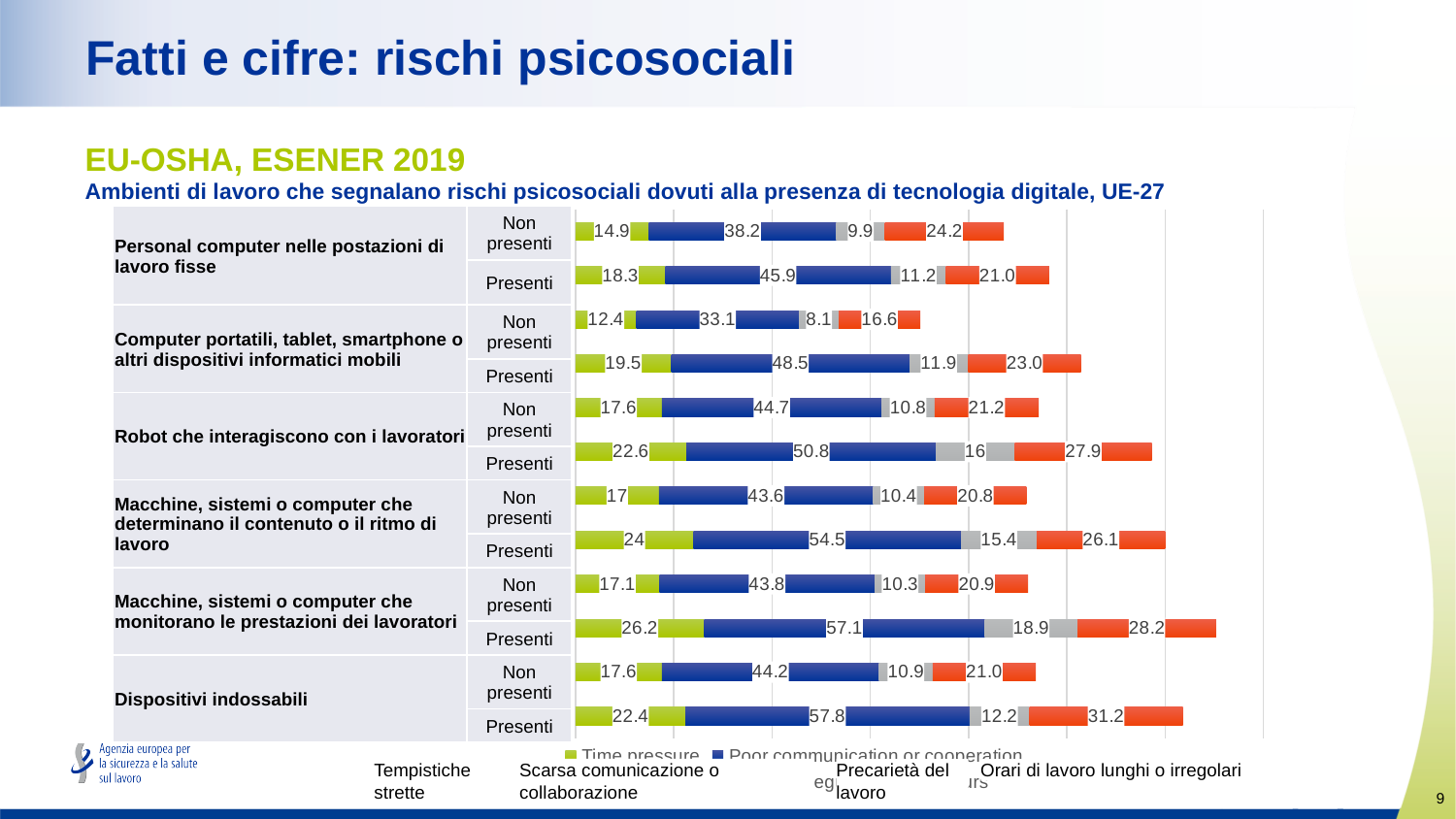

Fatti e cifre: rischi psicosociali
EU-OSHA, ESENER 2019
Ambienti di lavoro che segnalano rischi psicosociali dovuti alla presenza di tecnologia digitale, UE-27

### Chart

| Category | Time pressure | Poor communication or cooperation | Job insecurity | Long or irregular working hours |
|---|---|---|---|---|
| Not present | 14.9 | 38.2 | 9.9 | 24.2 |
| Present | 18.3 | 45.9 | 11.2 | 21.0 |
| Not present | 12.4 | 33.1 | 8.1 | 16.6 |
| Present | 19.5 | 48.5 | 11.9 | 23.0 |
| Not present | 17.6 | 44.7 | 10.8 | 21.2 |
| Present | 22.6 | 50.8 | 16.0 | 27.9 |
| Not present | 17.0 | 43.6 | 10.4 | 20.8 |
| Present | 24.0 | 54.5 | 15.4 | 26.1 |
| Not present | 17.1 | 43.8 | 10.3 | 20.9 |
| Present | 26.2 | 57.1 | 18.9 | 28.2 |
| Not present | 17.6 | 44.2 | 10.9 | 21.0 |
| Present | 22.4 | 57.8 | 12.2 | 31.2 |
| Personal computer nelle postazioni di lavoro fisse | Non presenti |
| --- | --- |
|  | Presenti |
| Computer portatili, tablet, smartphone o altri dispositivi informatici mobili | Non presenti |
|  | Presenti |
| Robot che interagiscono con i lavoratori | Non presenti |
|  | Presenti |
| Macchine, sistemi o computer che determinano il contenuto o il ritmo di lavoro | Non presenti |
|  | Presenti |
| Macchine, sistemi o computer che monitorano le prestazioni dei lavoratori | Non presenti |
|  | Presenti |
| Dispositivi indossabili | Non presenti |
|  | Presenti |
Orari di lavoro lunghi o irregolari
Scarsa comunicazione o collaborazione
Tempistiche strette
Precarietà del lavoro